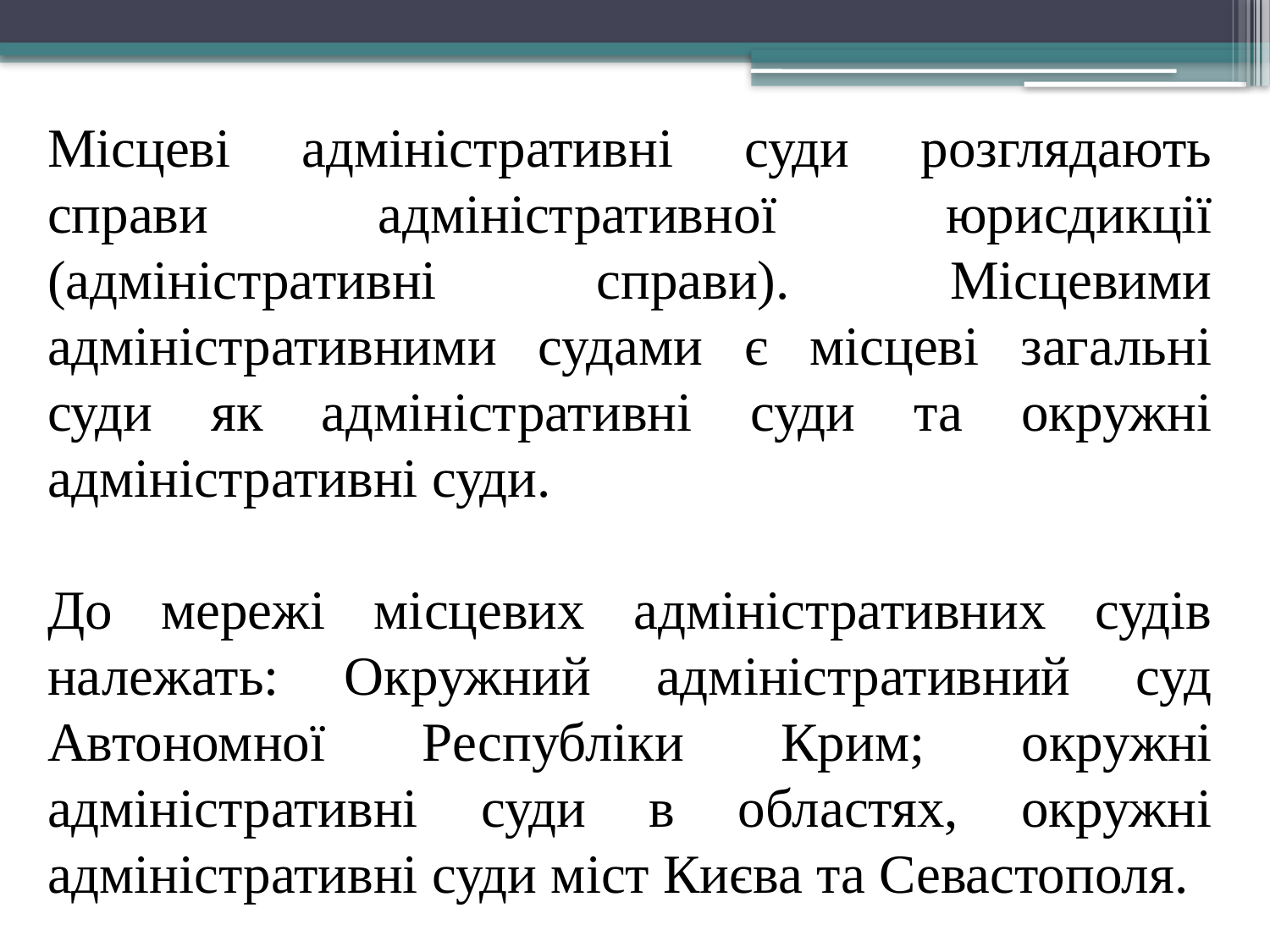

Місцеві адміністративні суди розглядають справи адміністративної юрисдикції (адміністративні справи). Місцевими адміністративними судами є місцеві загальні суди як адміністративні суди та окружні адміністративні суди.

До мережі місцевих адміністративних судів належать: Окружний адміністративний суд Автономної Республіки Крим; окружні адміністративні суди в областях, окружні адміністративні суди міст Києва та Севастополя.